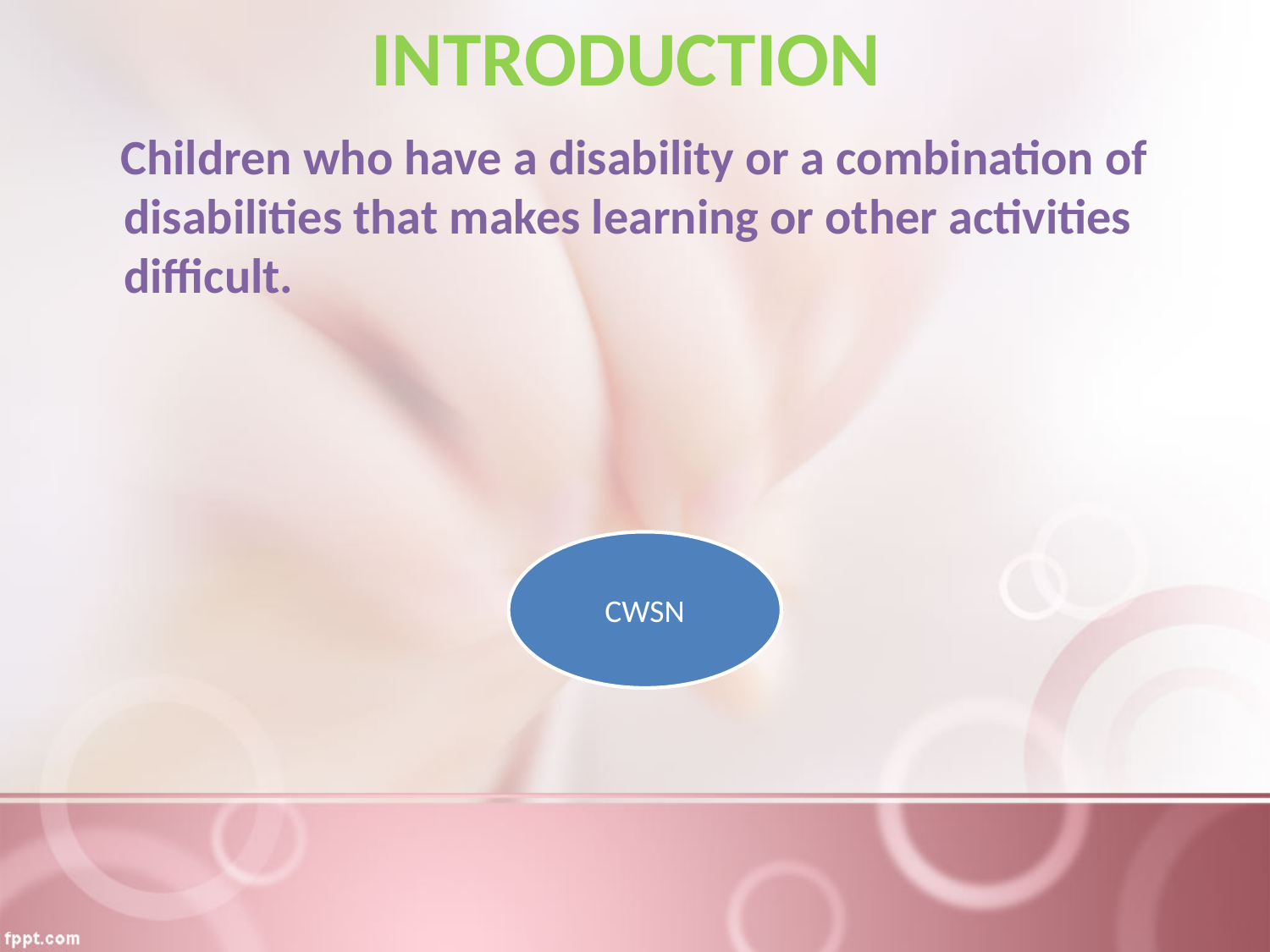

# INTRODUCTION
    Children who have a disability or a combination of disabilities that makes learning or other activities difficult.

CWSN